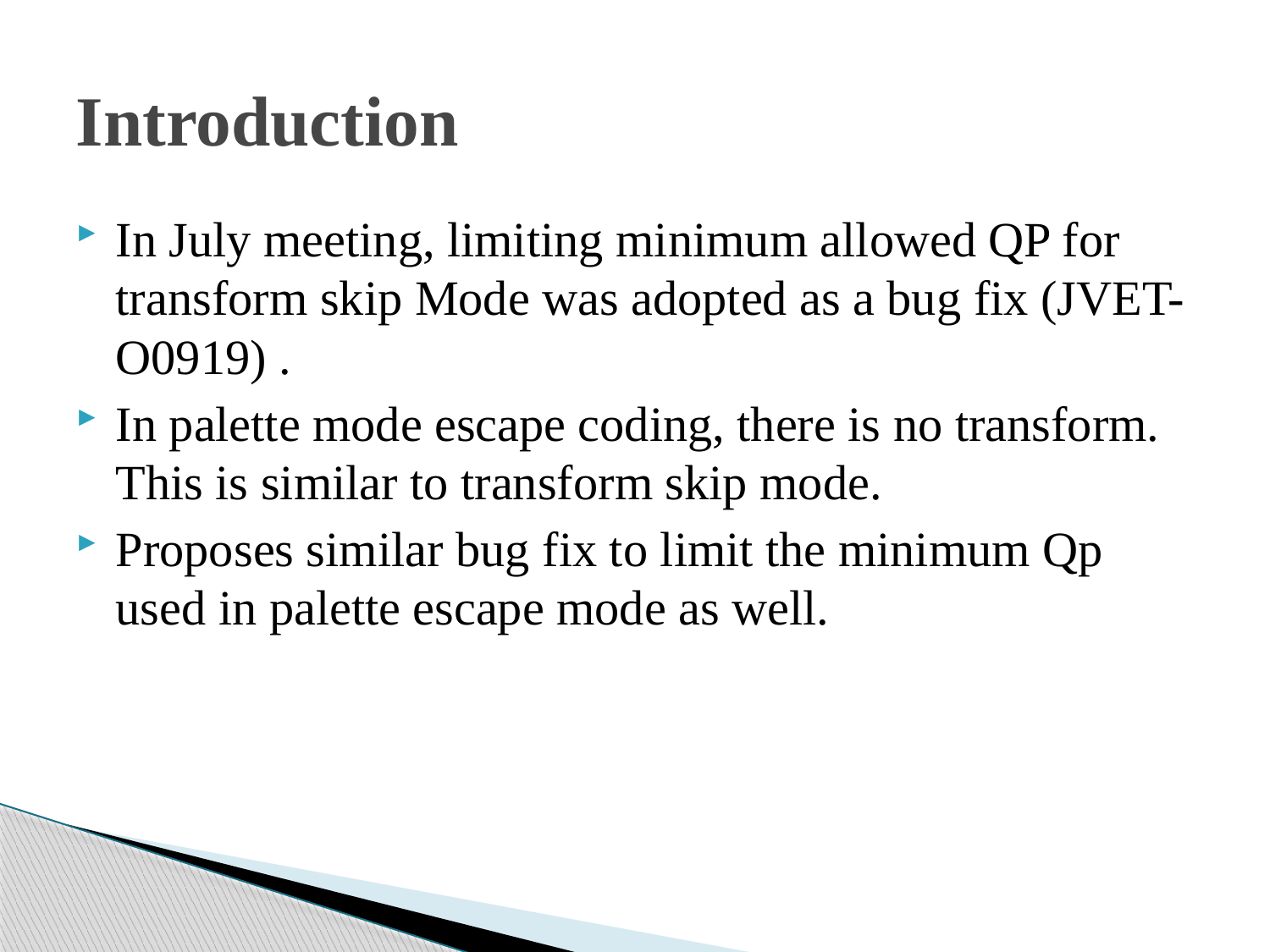

# Introduction
In July meeting, limiting minimum allowed QP for transform skip Mode was adopted as a bug fix (JVET-O0919) .
In palette mode escape coding, there is no transform. This is similar to transform skip mode.
Proposes similar bug fix to limit the minimum Qp used in palette escape mode as well.